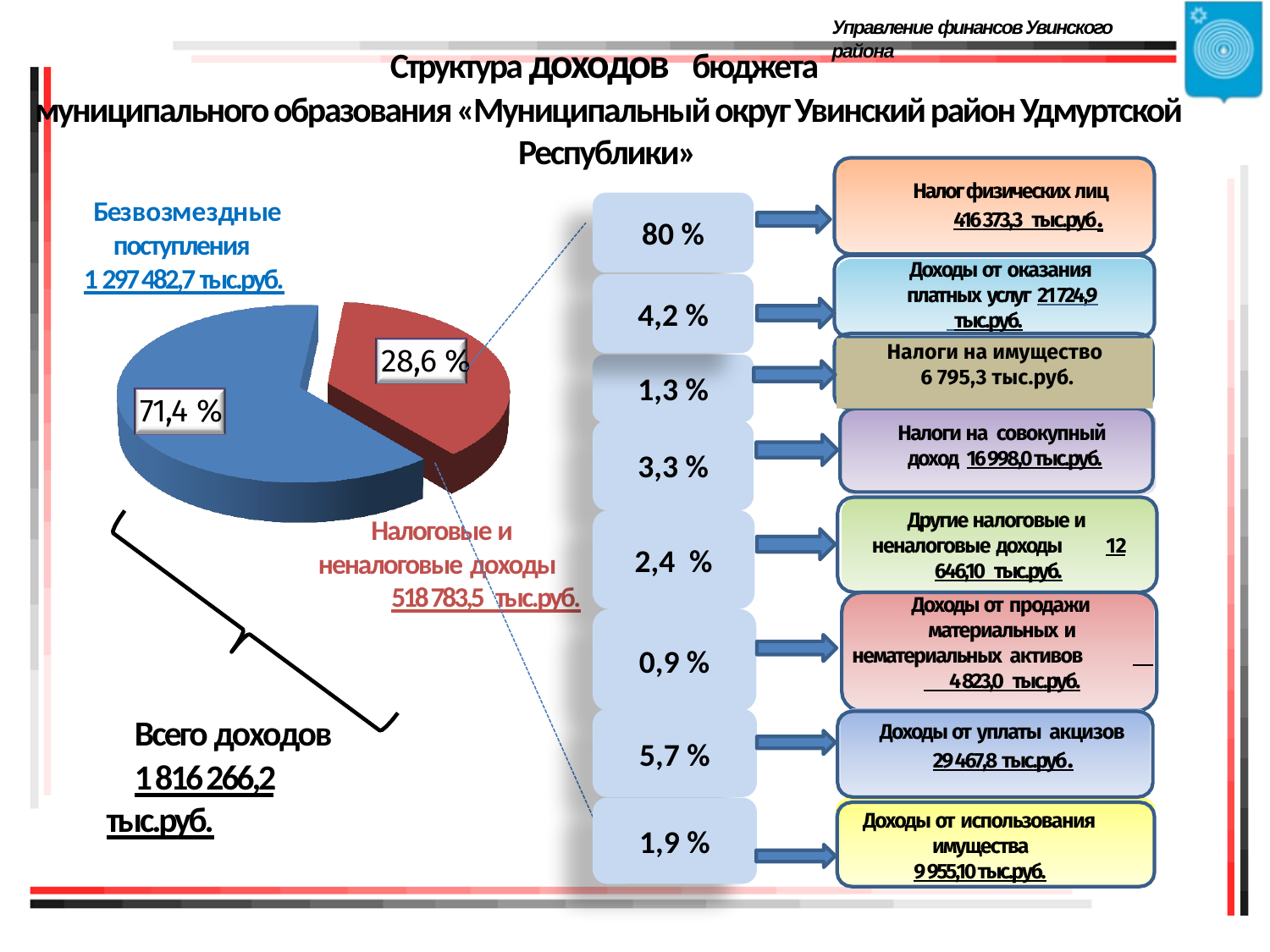

Управление финансов Увинского района
# Структура доходов   бюджета муниципального образования «Муниципальный округ Увинский район Удмуртской Республики»

Налог физических лиц           416 373,3  тыс.руб.
Безвозмездные  поступления
80 %

Доходы от оказания  платных услуг 21 724,9
  тыс.руб.

Налоги на  совокупный доход  16 998,0 тыс.руб.

Другие налоговые и  неналоговые доходы            12 646,10  тыс.руб.
Доходы от продажи  материальных и
нематериальных  активов                             4 823,0  тыс.руб.

Доходы от уплаты  акцизов
29 467,8  тыс.руб.

1 297 482,7 тыс.руб.

4,2 %

28,6 %
Налоги на имущество
 6 795,3 тыс.руб.
1,3 %

71,4 %

3,3 %

Налоговые и  неналоговые доходы
518 783,5  тыс.руб.
2,4  %

0,9 %

Всего доходов
1 816 266,2 тыс.руб.
5,7 %

1,9 %

Доходы от использования  имущества
9 955,10 тыс.руб.